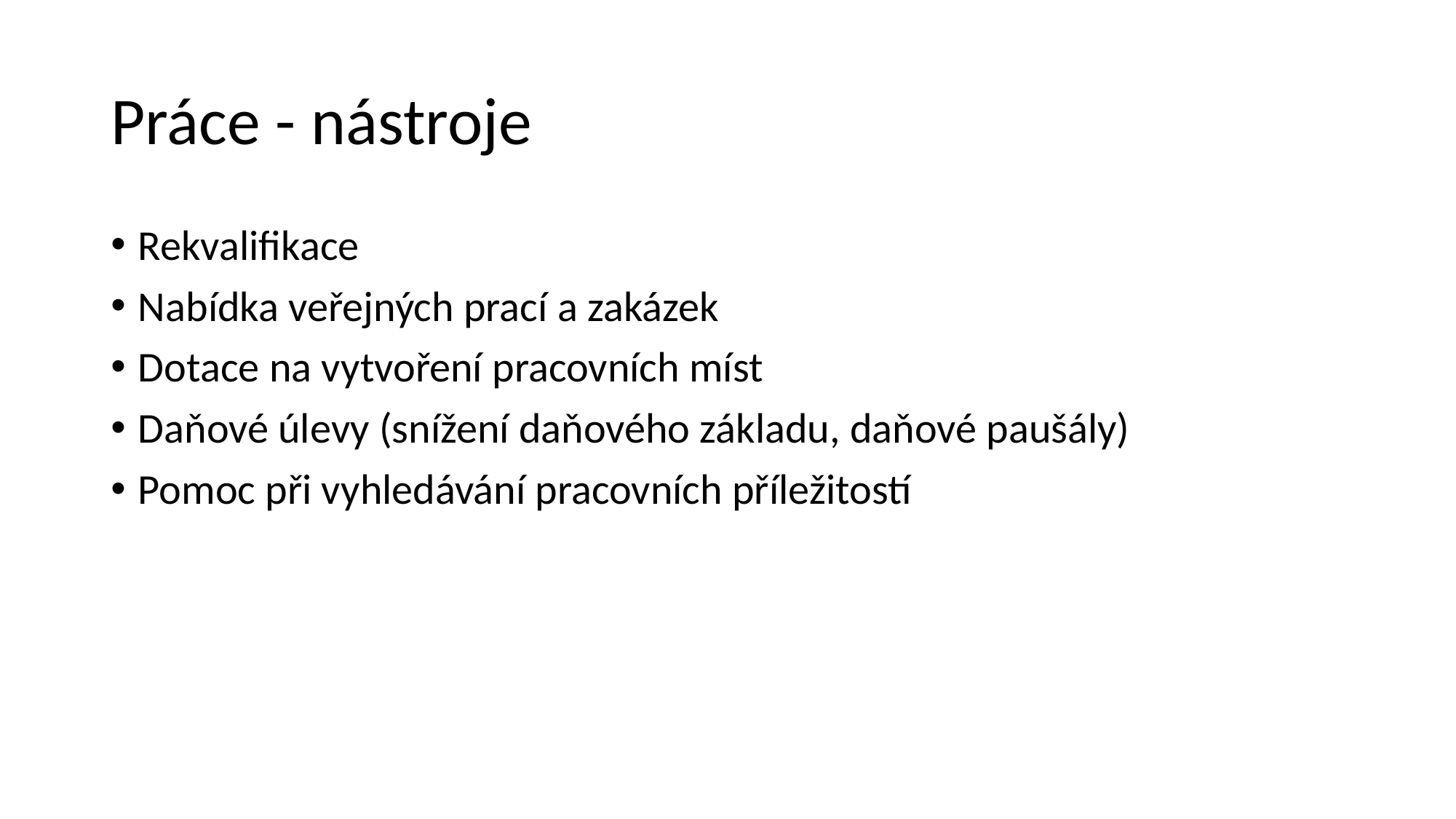

# Práce - nástroje
Rekvalifikace
Nabídka veřejných prací a zakázek
Dotace na vytvoření pracovních míst
Daňové úlevy (snížení daňového základu, daňové paušály)
Pomoc při vyhledávání pracovních příležitostí